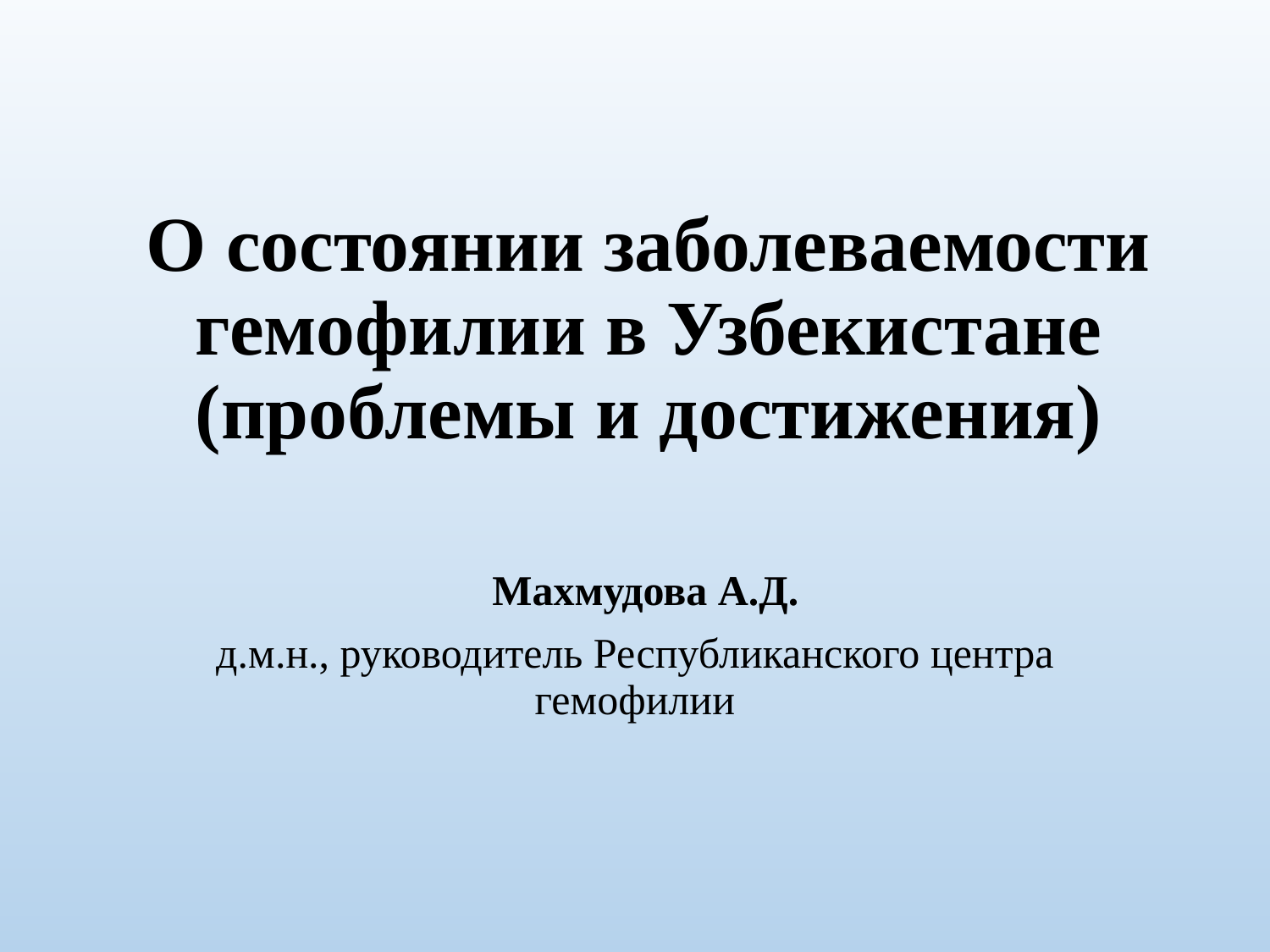

# О состоянии заболеваемости гемофилии в Узбекистане (проблемы и достижения)

   Махмудова А.Д.
д.м.н., руководитель Республиканского центра гемофилии